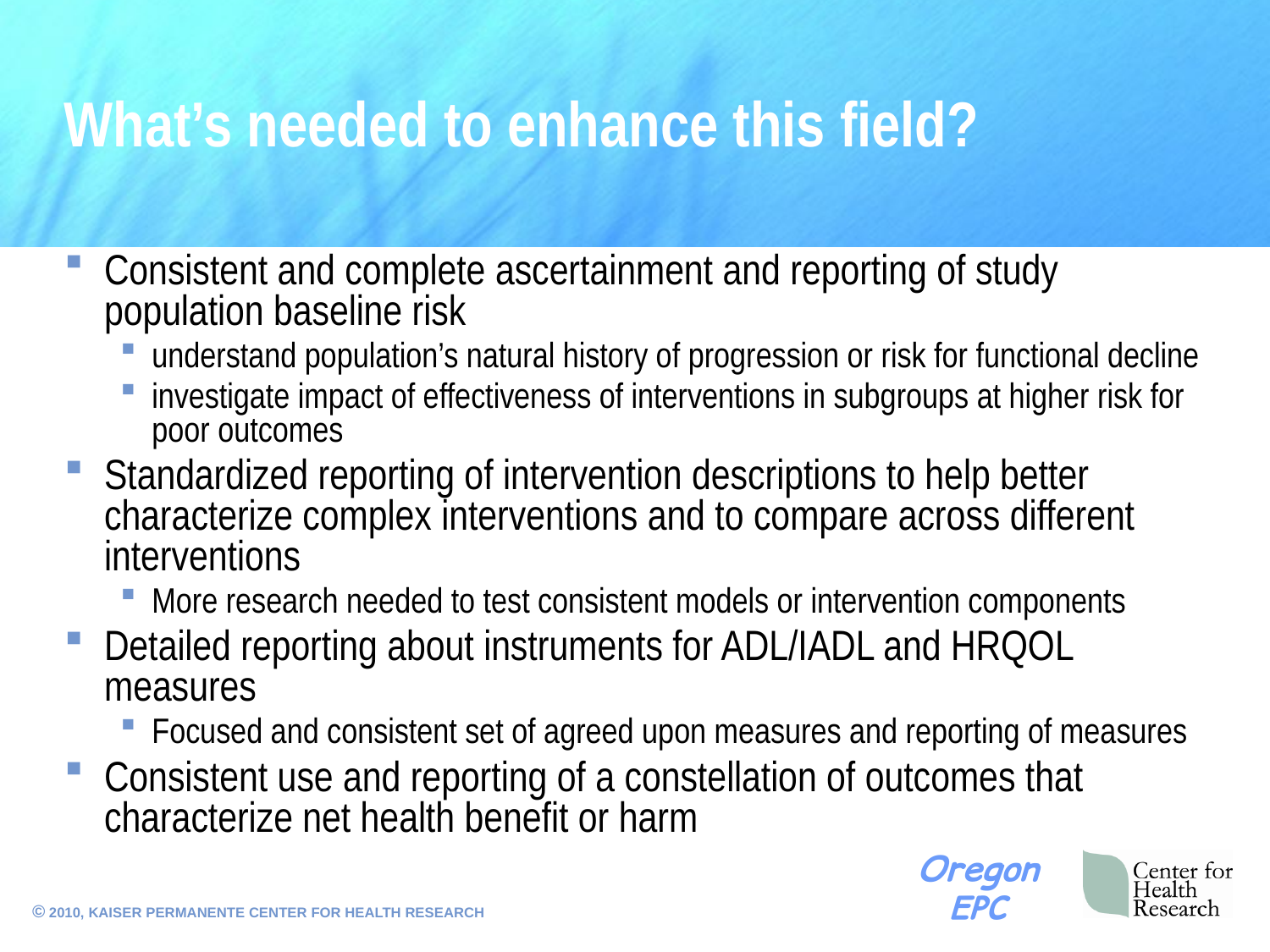

# What’s needed to enhance this field?
Consistent and complete ascertainment and reporting of study population baseline risk
understand population’s natural history of progression or risk for functional decline
investigate impact of effectiveness of interventions in subgroups at higher risk for poor outcomes
Standardized reporting of intervention descriptions to help better characterize complex interventions and to compare across different interventions
More research needed to test consistent models or intervention components
Detailed reporting about instruments for ADL/IADL and HRQOL measures
Focused and consistent set of agreed upon measures and reporting of measures
Consistent use and reporting of a constellation of outcomes that characterize net health benefit or harm